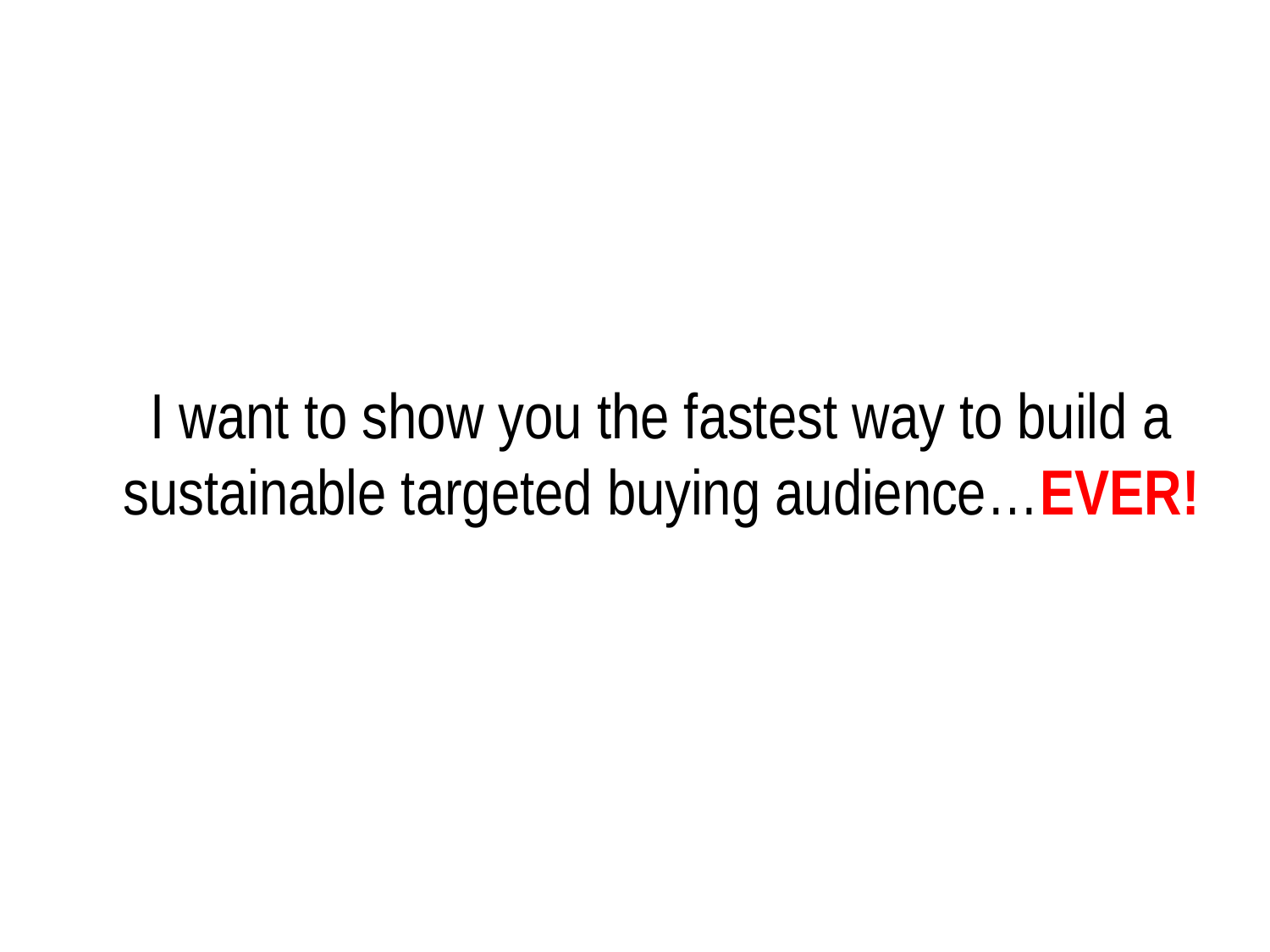

# I want to show you the fastest way to build a sustainable targeted buying audience…EVER!